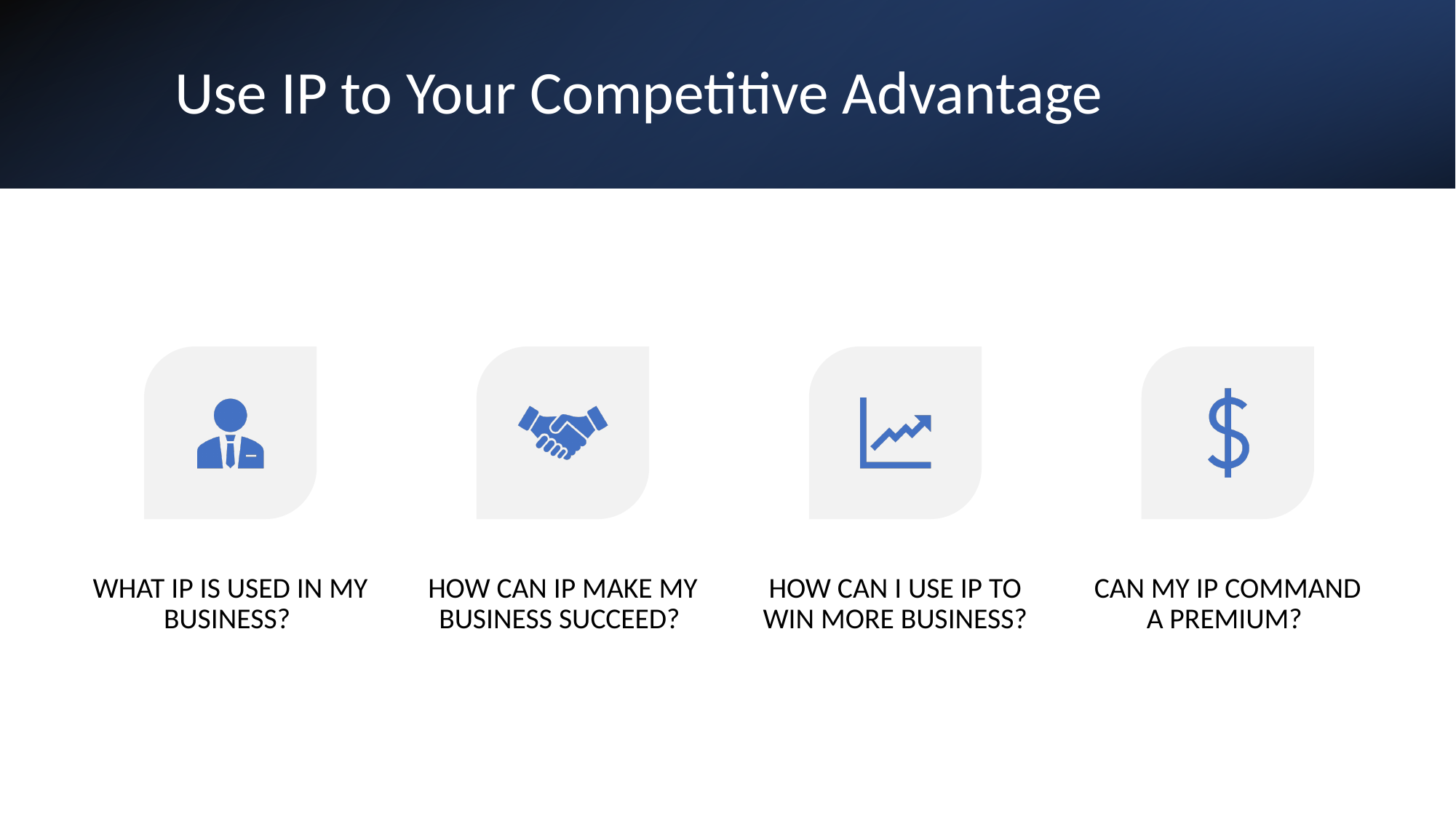

# Use IP to Your Competitive Advantage
What iP is Used in my business?
How can IP make my business succeed?
How can I use IP to win more business?
Can my IP command a premium?